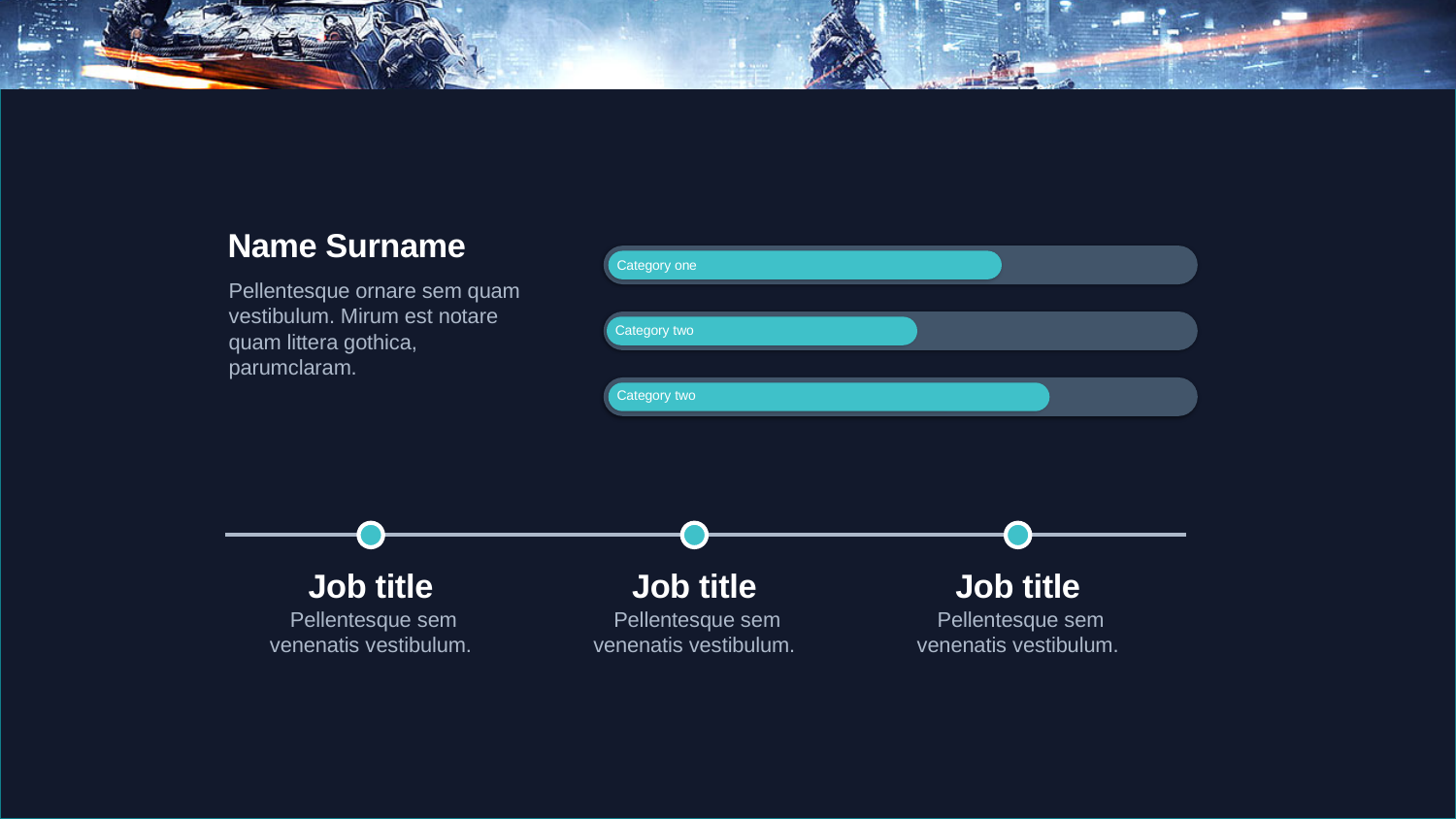

Name Surname

Category one
Pellentesque ornare sem quam vestibulum. Mirum est notare quam littera gothica, parumclaram.

Category two

Category two

Job title
Job title
Job title
Pellentesque sem venenatis vestibulum.
Pellentesque sem venenatis vestibulum.
Pellentesque sem venenatis vestibulum.